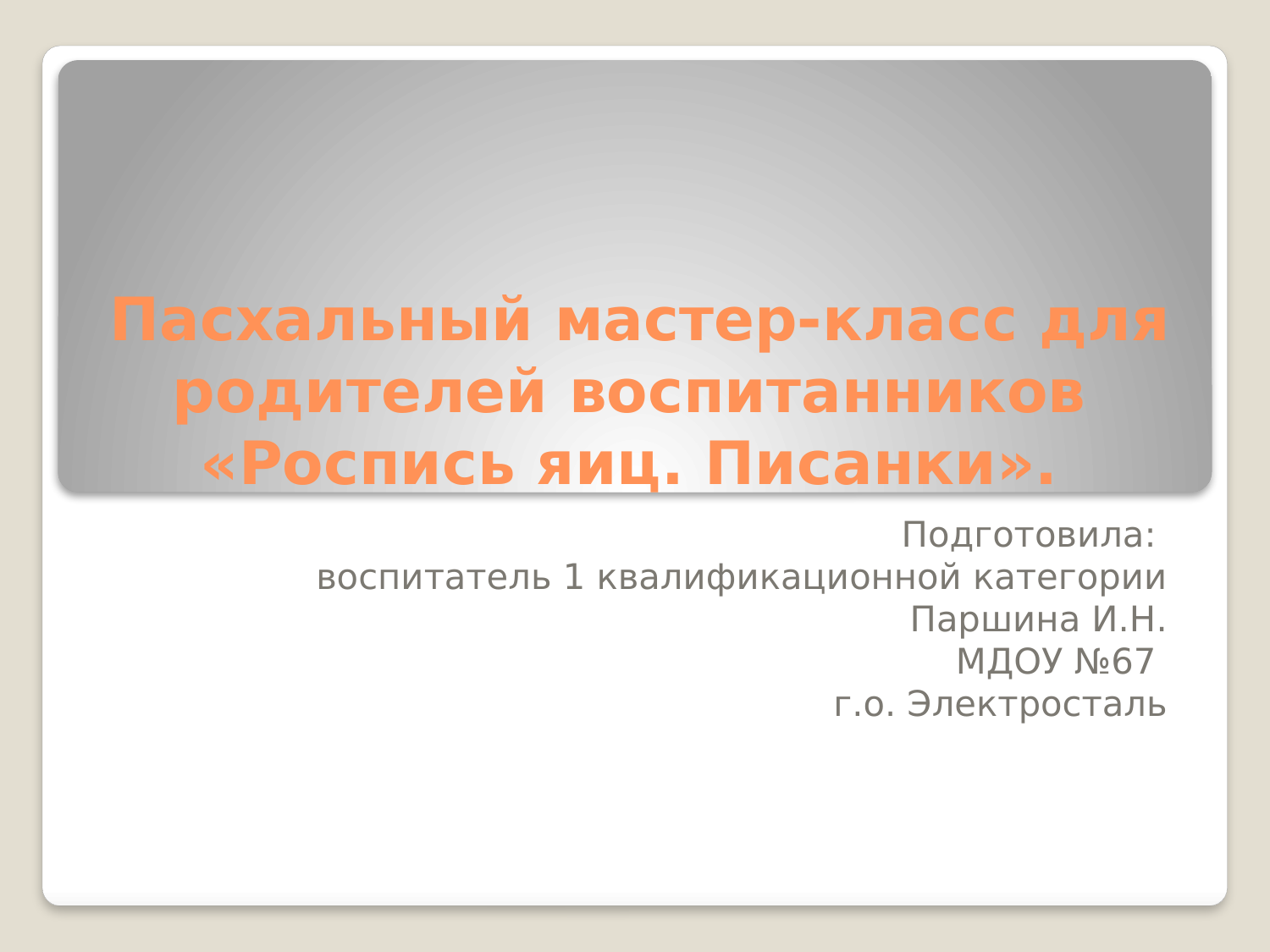

# Пасхальный мастер-класс для родителей воспитанников «Роспись яиц. Писанки».
Подготовила:
воспитатель 1 квалификационной категории
Паршина И.Н.
 МДОУ №67
г.о. Электросталь